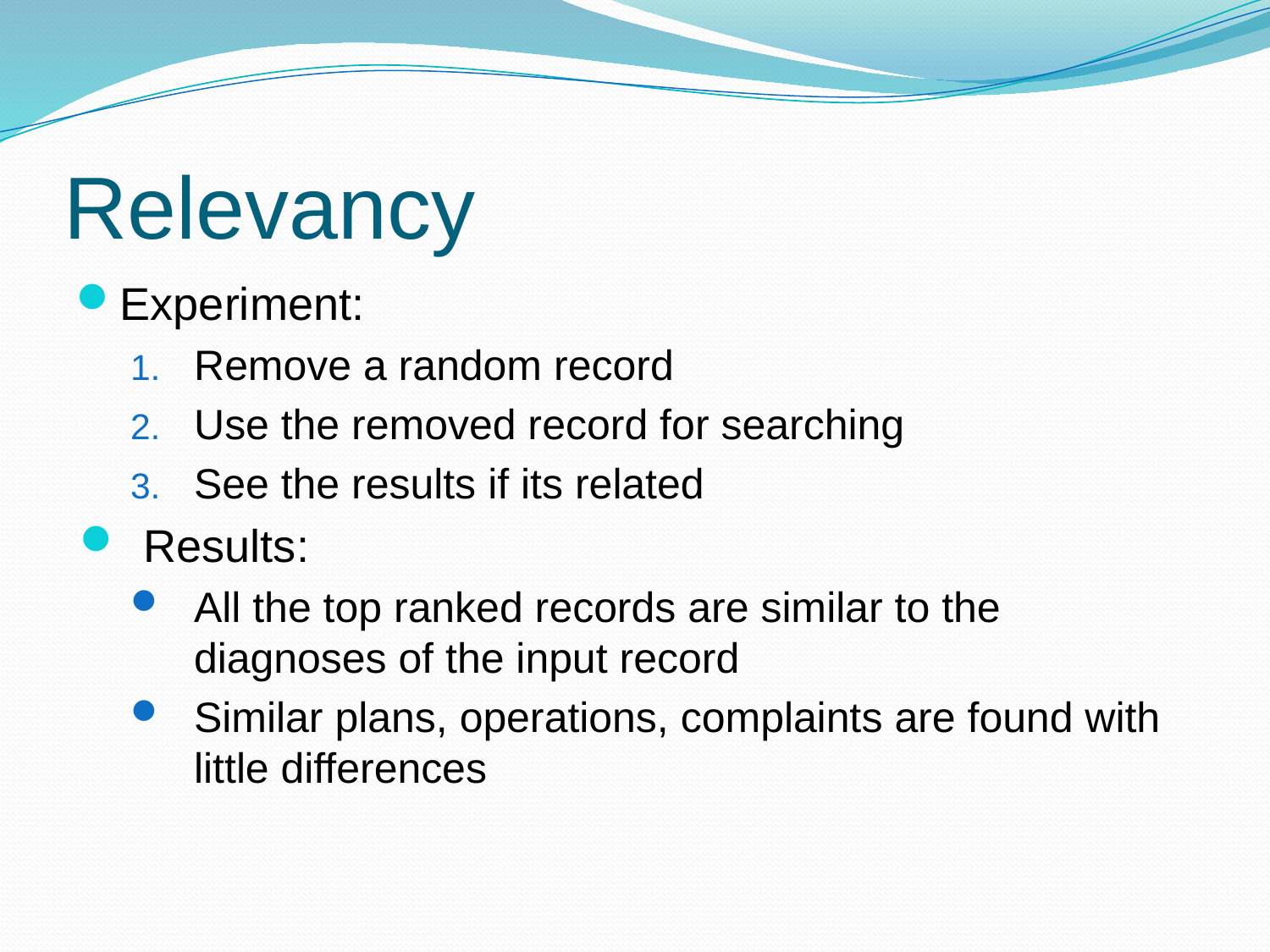

# Relevancy
Experiment:
Remove a random record
Use the removed record for searching
See the results if its related
Results:
All the top ranked records are similar to the diagnoses of the input record
Similar plans, operations, complaints are found with little differences